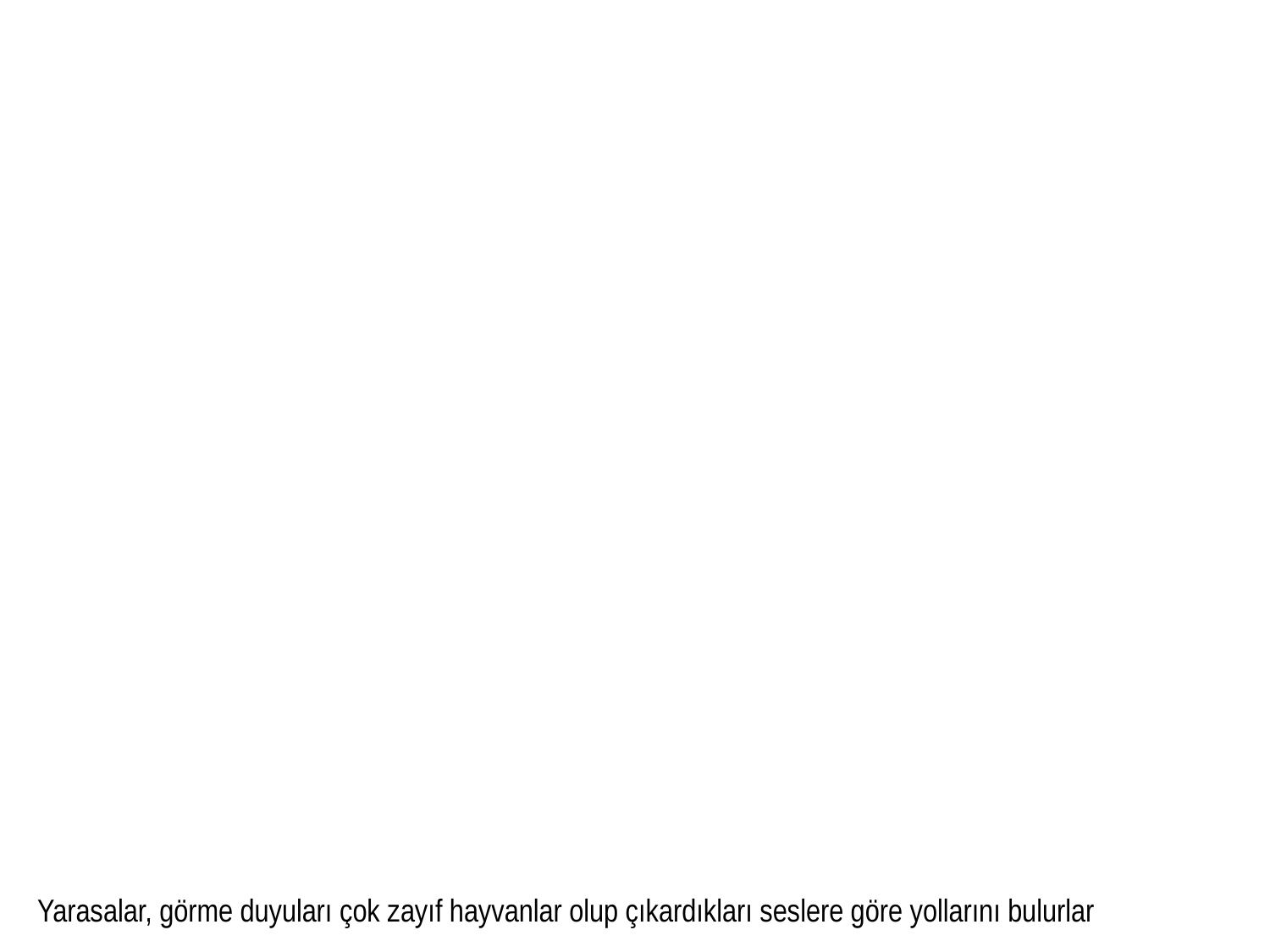

Yarasalar, görme duyuları çok zayıf hayvanlar olup çıkardıkları seslere göre yollarını bulurlar